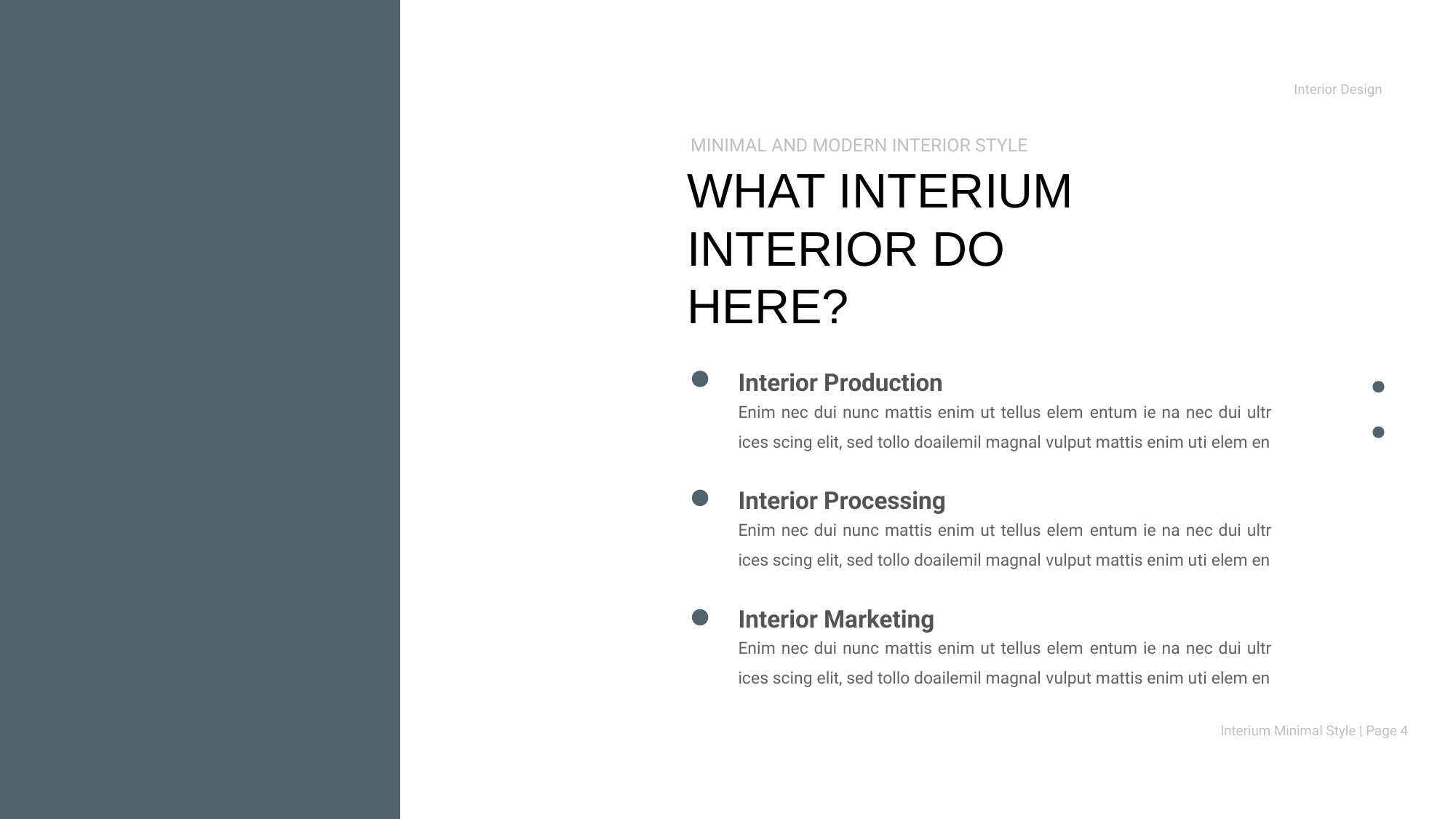

Interior Design
MINIMAL AND MODERN INTERIOR STYLE
WHAT INTERIUM INTERIOR DO HERE?

Interior Production

Enim nec dui nunc mattis enim ut tellus elem entum ie na nec dui ultr ices scing elit, sed tollo doailemil magnal vulput mattis enim uti elem en

Interior Processing

Enim nec dui nunc mattis enim ut tellus elem entum ie na nec dui ultr ices scing elit, sed tollo doailemil magnal vulput mattis enim uti elem en
Interior Marketing

Enim nec dui nunc mattis enim ut tellus elem entum ie na nec dui ultr ices scing elit, sed tollo doailemil magnal vulput mattis enim uti elem en
Interium Minimal Style | Page 4